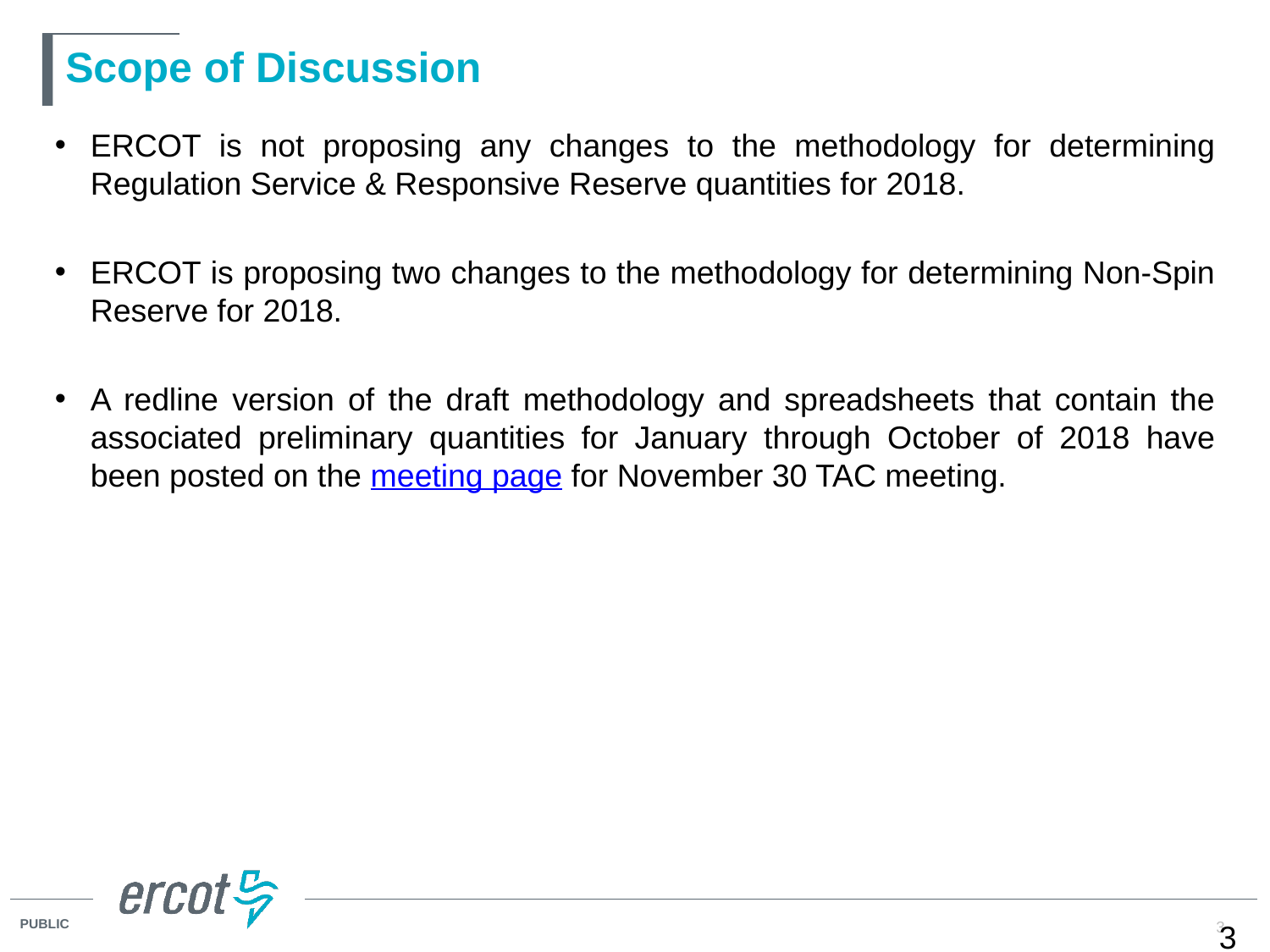

# Scope of Discussion
ERCOT is not proposing any changes to the methodology for determining Regulation Service & Responsive Reserve quantities for 2018.

ERCOT is proposing two changes to the methodology for determining Non-Spin Reserve for 2018.

A redline version of the draft methodology and spreadsheets that contain the associated preliminary quantities for January through October of 2018 have been posted on the meeting page for November 30 TAC meeting.

3